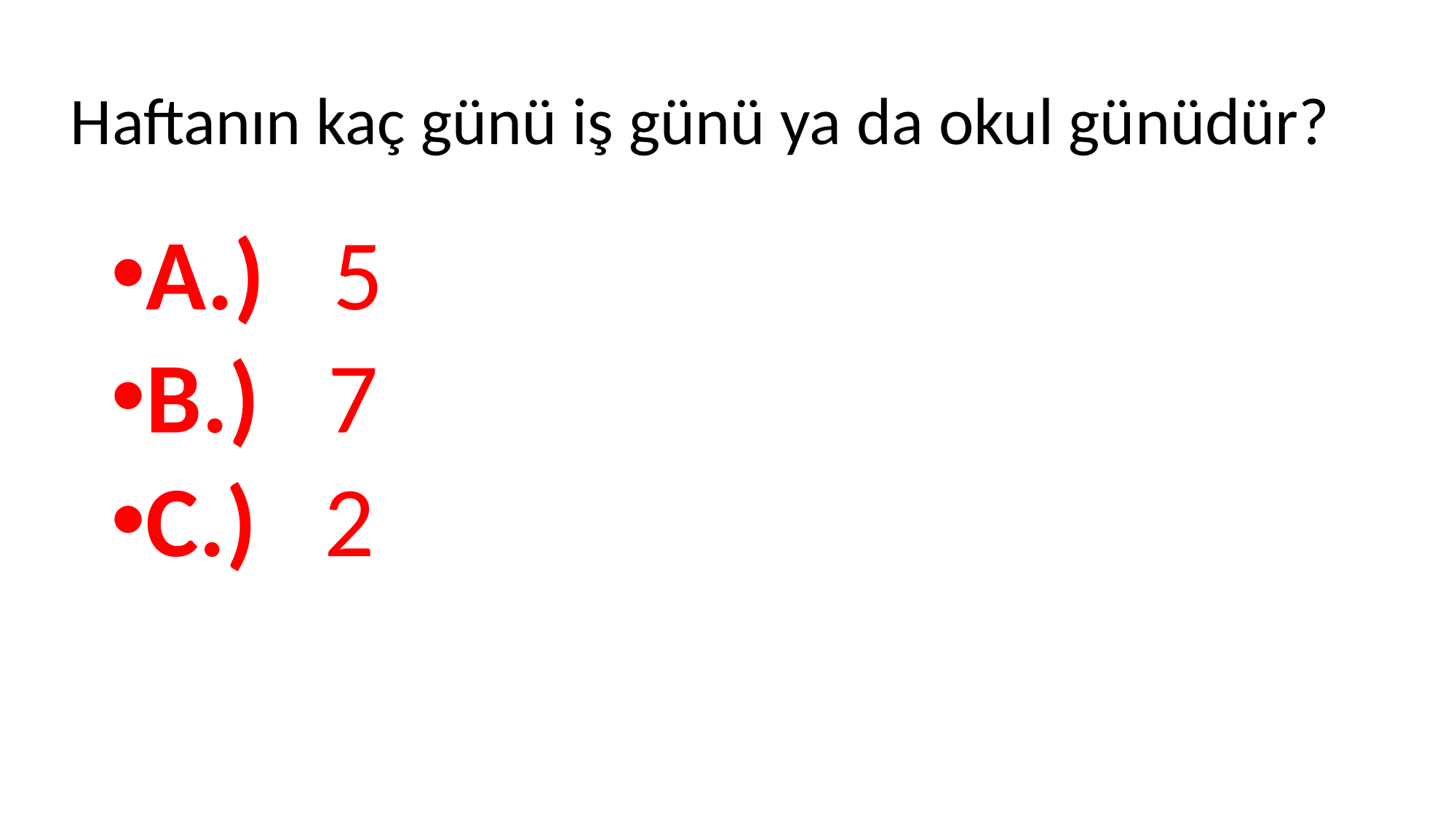

# Haftanın kaç günü iş günü ya da okul günüdür?
A.)   5
B.)   7
C.)   2